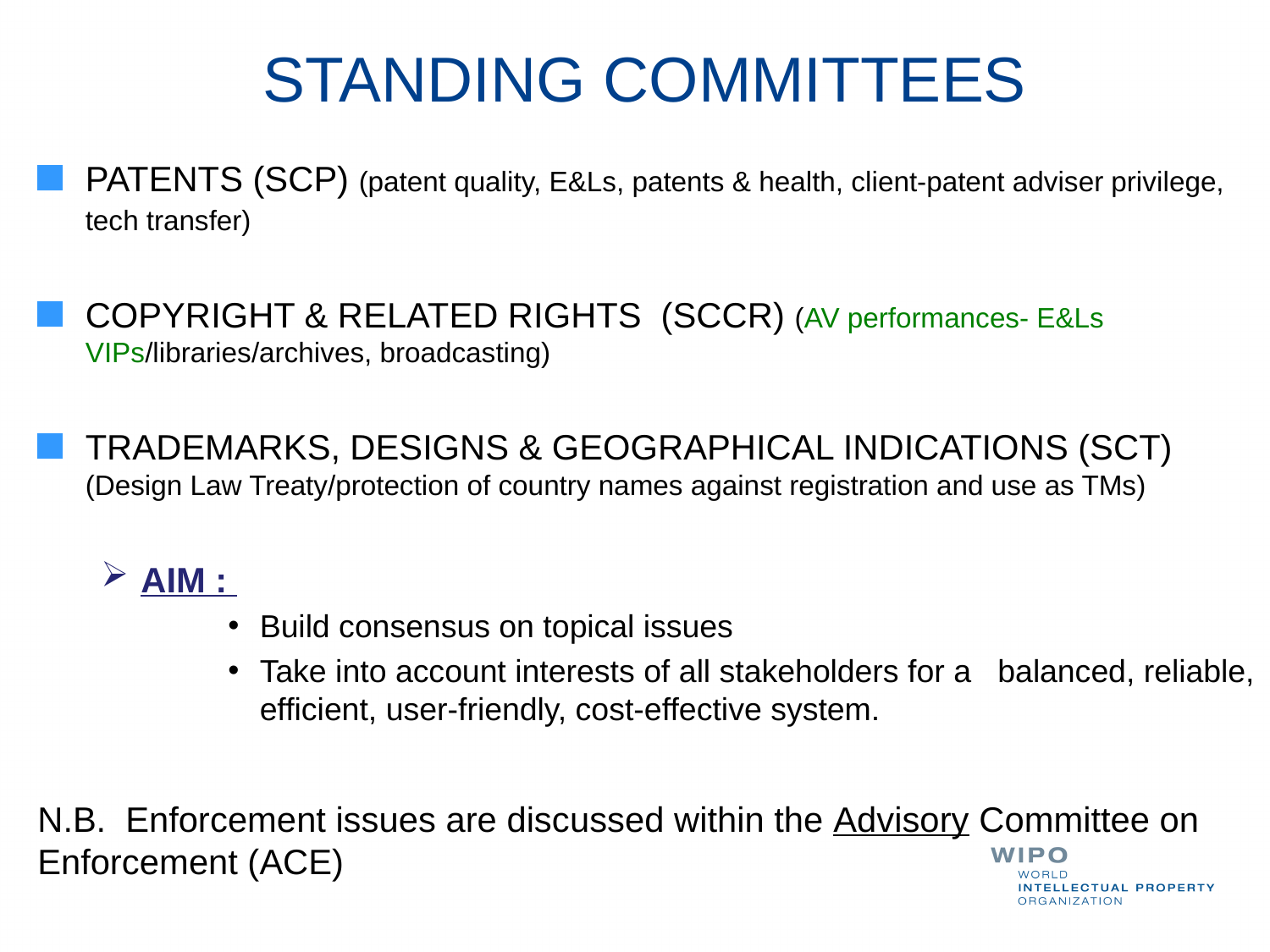

# STANDING COMMITTEES
PATENTS (SCP) (patent quality, E&Ls, patents & health, client-patent adviser privilege, tech transfer)

COPYRIGHT & RELATED RIGHTS  (SCCR) (AV performances- E&Ls VIPs/libraries/archives, broadcasting)

TRADEMARKS, DESIGNS & GEOGRAPHICAL INDICATIONS (SCT) (Design Law Treaty/protection of country names against registration and use as TMs)

AIM :
Build consensus on topical issues
Take into account interests of all stakeholders for a   balanced, reliable, efficient, user-friendly, cost-effective system.

N.B.  Enforcement issues are discussed within the Advisory Committee on Enforcement (ACE)